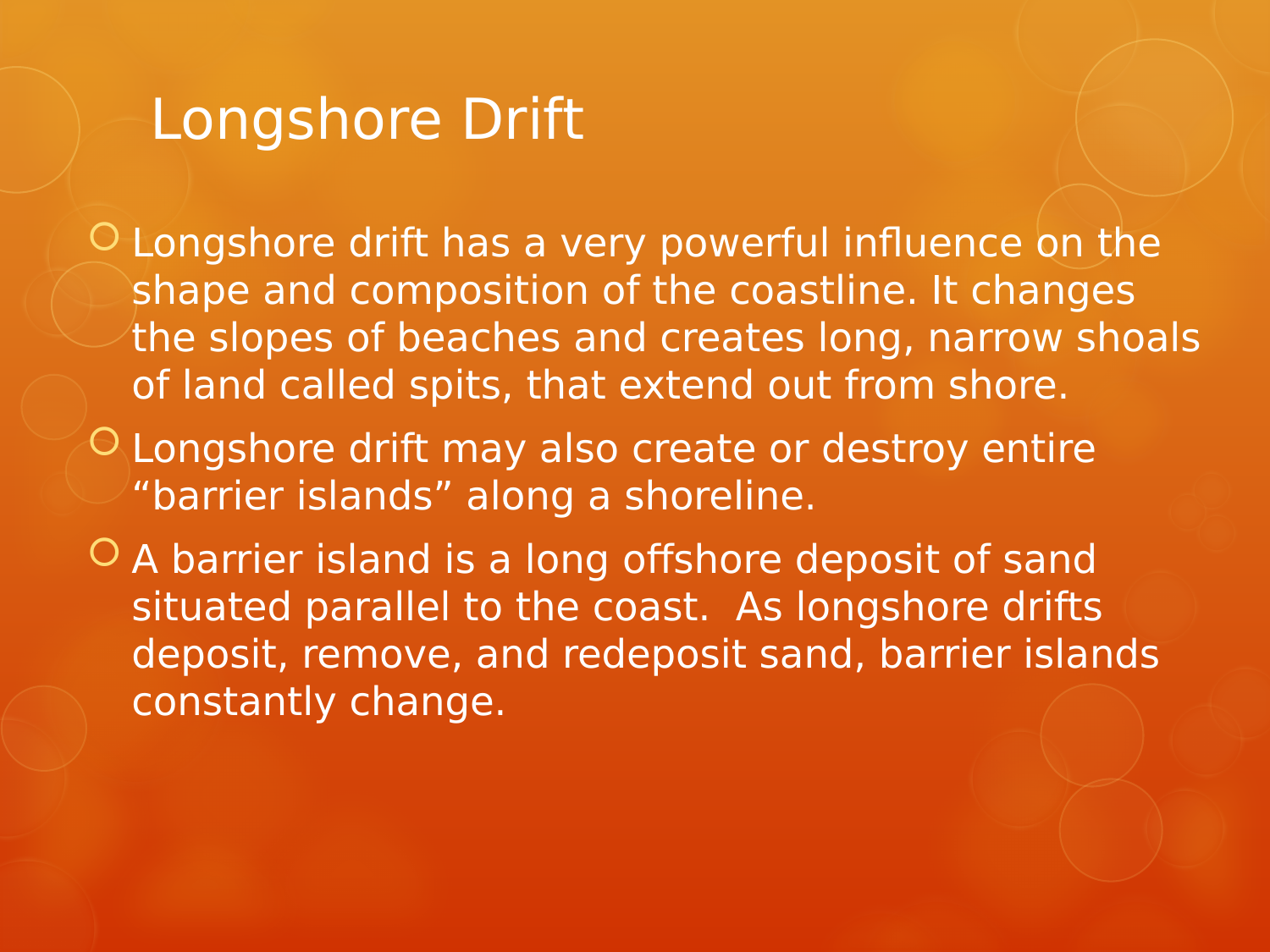

# Longshore Drift
Longshore drift has a very powerful influence on the shape and composition of the coastline. It changes the slopes of beaches and creates long, narrow shoals of land called spits, that extend out from shore.
Longshore drift may also create or destroy entire “barrier islands” along a shoreline.
A barrier island is a long offshore deposit of sand situated parallel to the coast.  As longshore drifts deposit, remove, and redeposit sand, barrier islands constantly change.